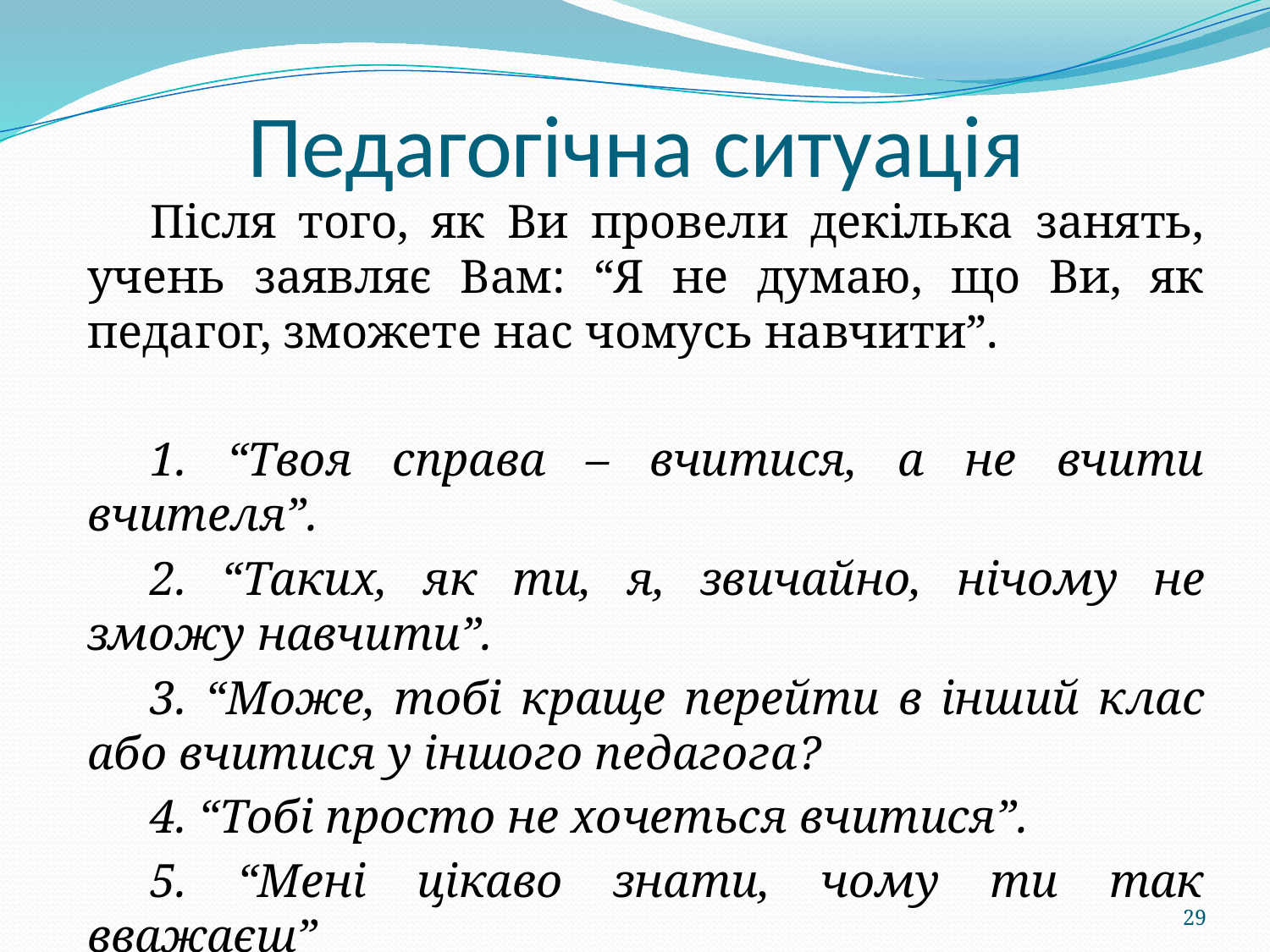

# Педагогічна ситуація
Після того, як Ви провели декілька занять, учень заявляє Вам: “Я не думаю, що Ви, як педагог, зможете нас чомусь навчити”.

1. “Твоя справа – вчитися, а не вчити вчителя”.
2. “Таких, як ти, я, звичайно, нічому не зможу навчити”.
3. “Може, тобі краще перейти в інший клас або вчитися у іншого педагога?
4. “Тобі просто не хочеться вчитися”.
5. “Мені цікаво знати, чому ти так вважаєш”
29